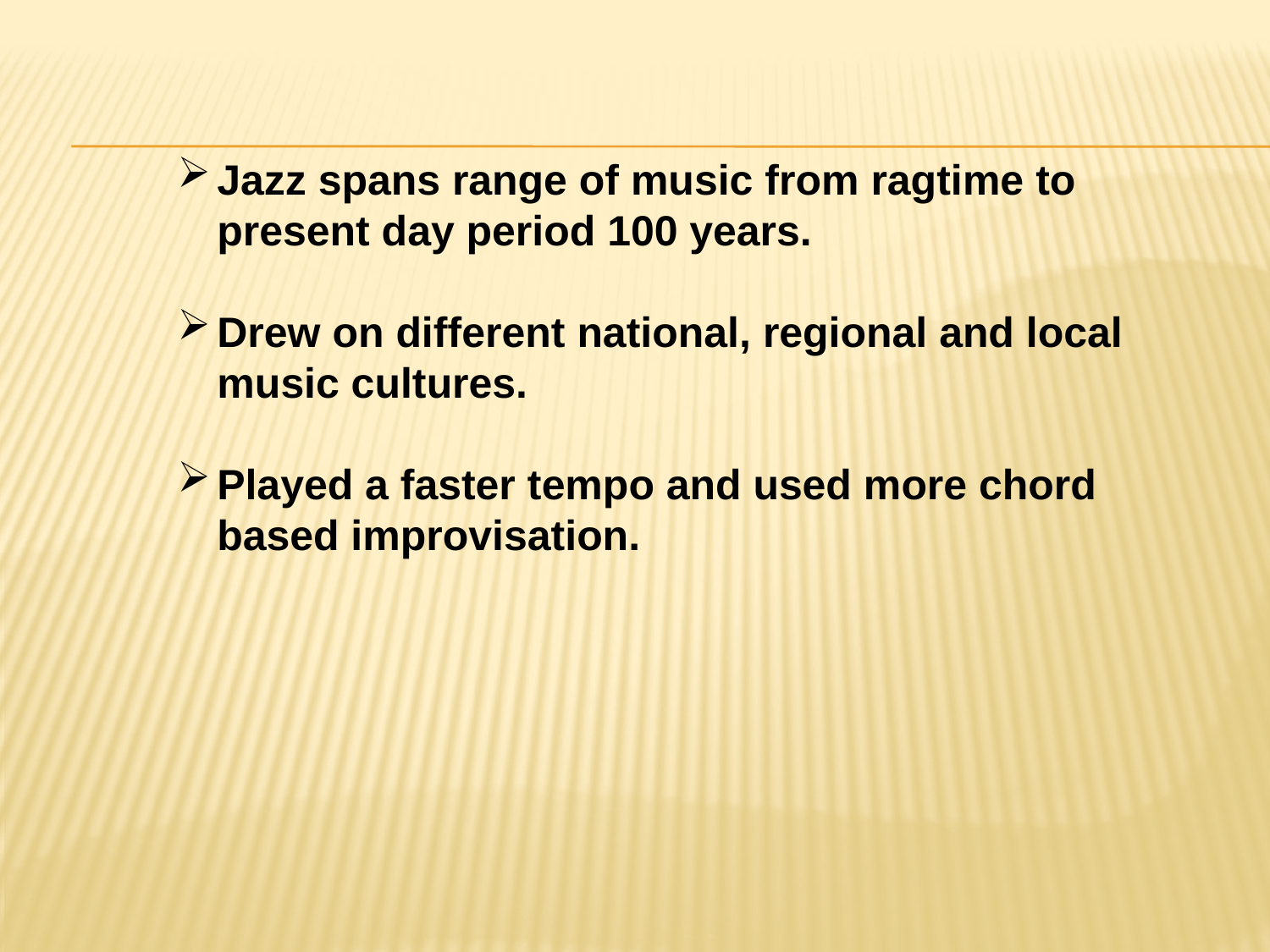

Jazz spans range of music from ragtime to present day period 100 years.

Drew on different national, regional and local music cultures.

Played a faster tempo and used more chord based improvisation.